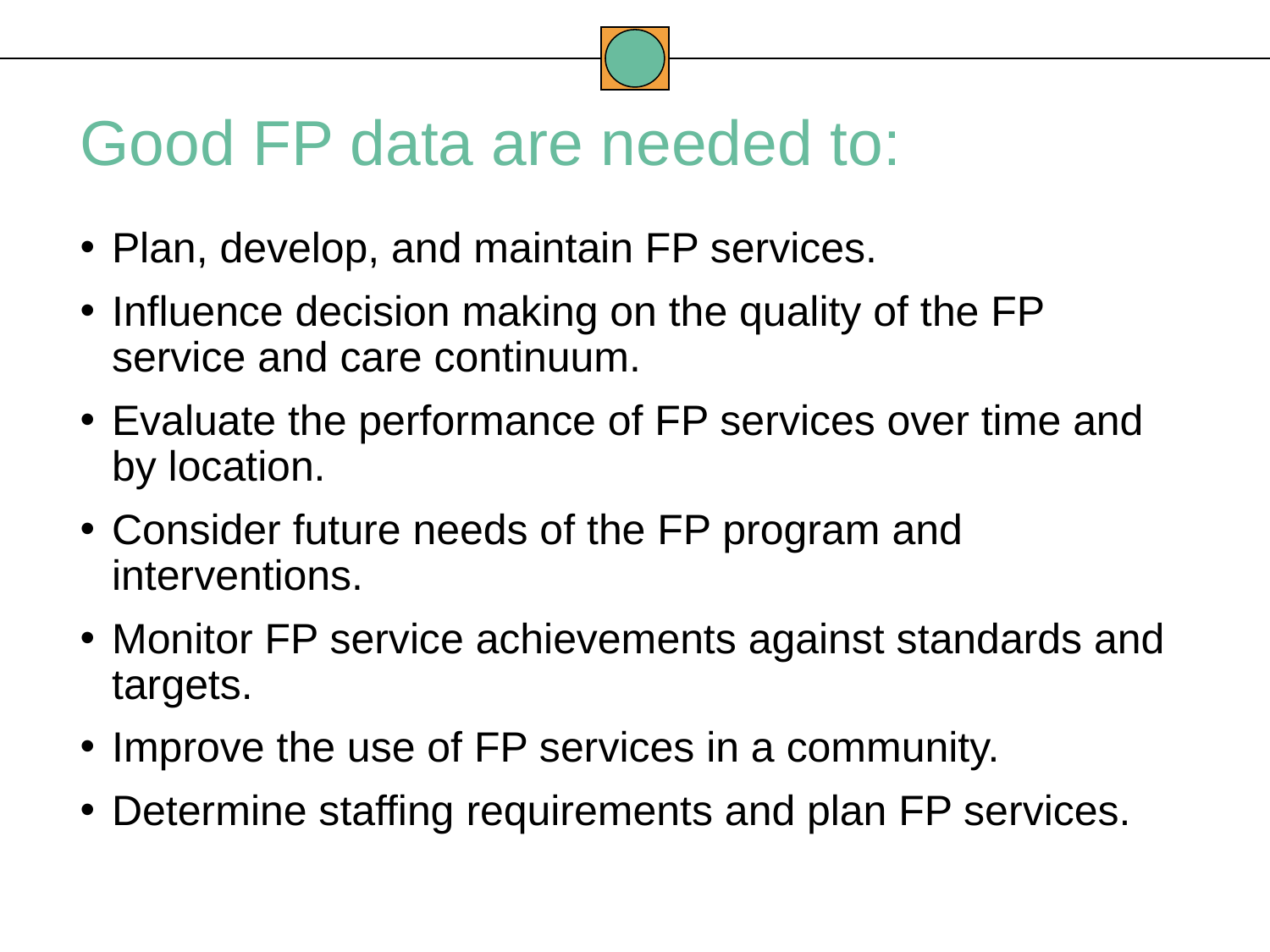

Good FP data are needed to:
Plan, develop, and maintain FP services.
Influence decision making on the quality of the FP service and care continuum.
Evaluate the performance of FP services over time and by location.
Consider future needs of the FP program and interventions.
Monitor FP service achievements against standards and targets.
Improve the use of FP services in a community.
Determine staffing requirements and plan FP services.